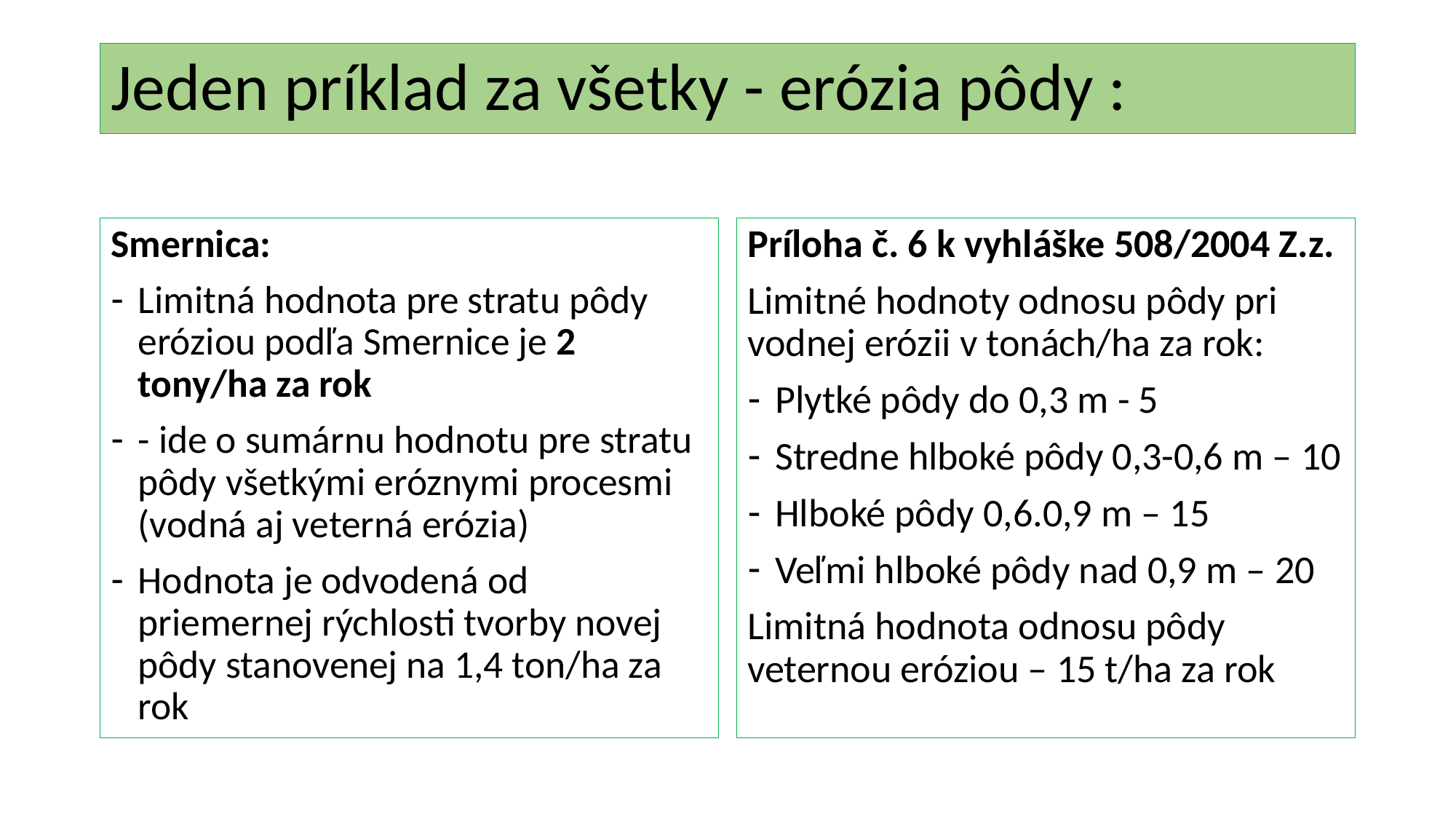

# Jeden príklad za všetky - erózia pôdy :
Smernica:
Limitná hodnota pre stratu pôdy eróziou podľa Smernice je 2 tony/ha za rok
- ide o sumárnu hodnotu pre stratu pôdy všetkými eróznymi procesmi (vodná aj veterná erózia)
Hodnota je odvodená od priemernej rýchlosti tvorby novej pôdy stanovenej na 1,4 ton/ha za rok
Príloha č. 6 k vyhláške 508/2004 Z.z.
Limitné hodnoty odnosu pôdy pri vodnej erózii v tonách/ha za rok:
Plytké pôdy do 0,3 m - 5
Stredne hlboké pôdy 0,3-0,6 m – 10
Hlboké pôdy 0,6.0,9 m – 15
Veľmi hlboké pôdy nad 0,9 m – 20
Limitná hodnota odnosu pôdy veternou eróziou – 15 t/ha za rok